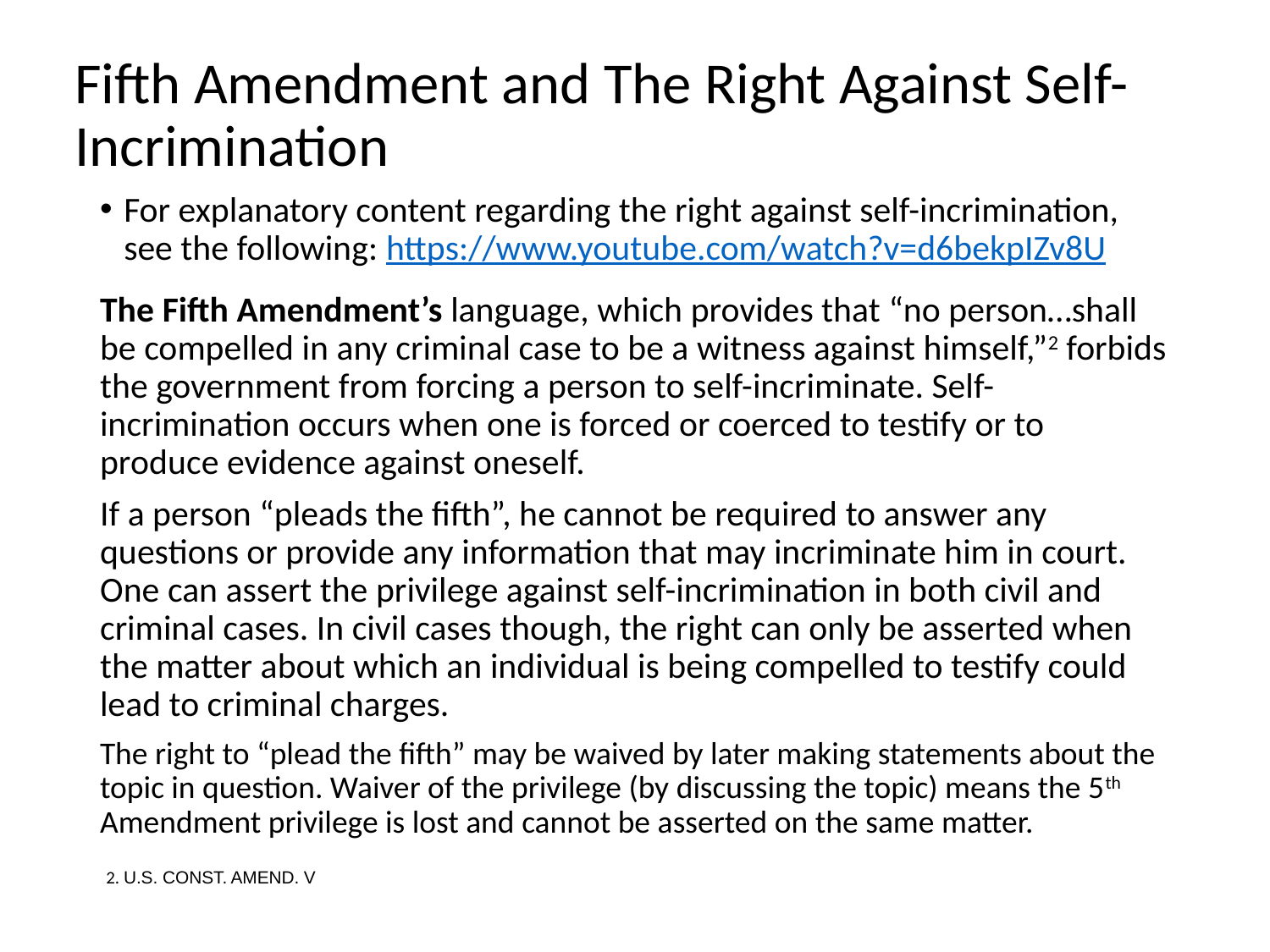

# Fifth Amendment and The Right Against Self-Incrimination
For explanatory content regarding the right against self-incrimination, see the following: https://www.youtube.com/watch?v=d6bekpIZv8U
The Fifth Amendment’s language, which provides that “no person…shall be compelled in any criminal case to be a witness against himself,”2 forbids the government from forcing a person to self-incriminate. Self-incrimination occurs when one is forced or coerced to testify or to produce evidence against oneself.
If a person “pleads the fifth”, he cannot be required to answer any questions or provide any information that may incriminate him in court. One can assert the privilege against self-incrimination in both civil and criminal cases. In civil cases though, the right can only be asserted when the matter about which an individual is being compelled to testify could lead to criminal charges.
The right to “plead the fifth” may be waived by later making statements about the topic in question. Waiver of the privilege (by discussing the topic) means the 5th Amendment privilege is lost and cannot be asserted on the same matter.

2. U.S. CONST. AMEND. V